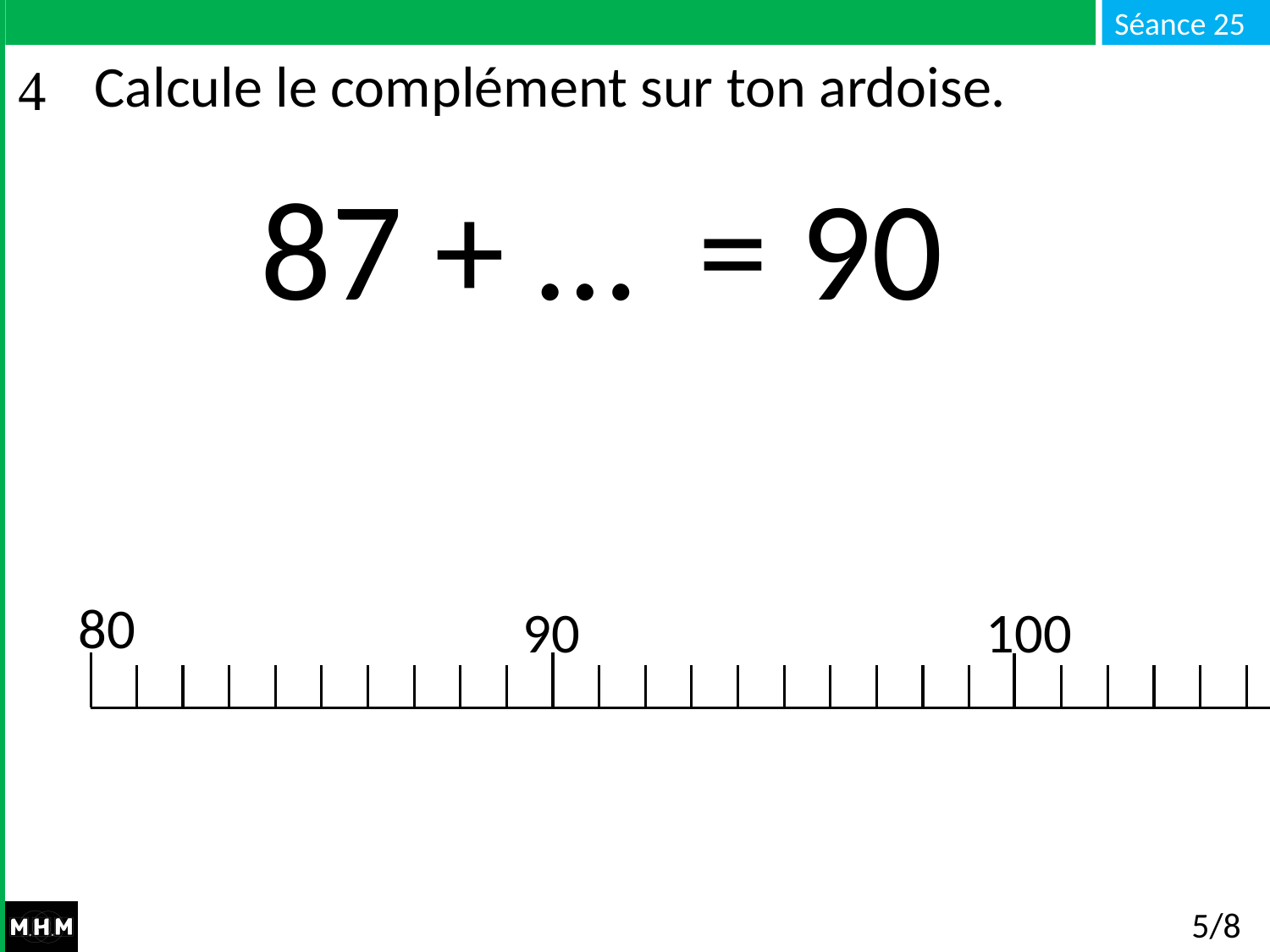

# Calcule le complément sur ton ardoise.
87 + …  = 90
80
100
90
5/8